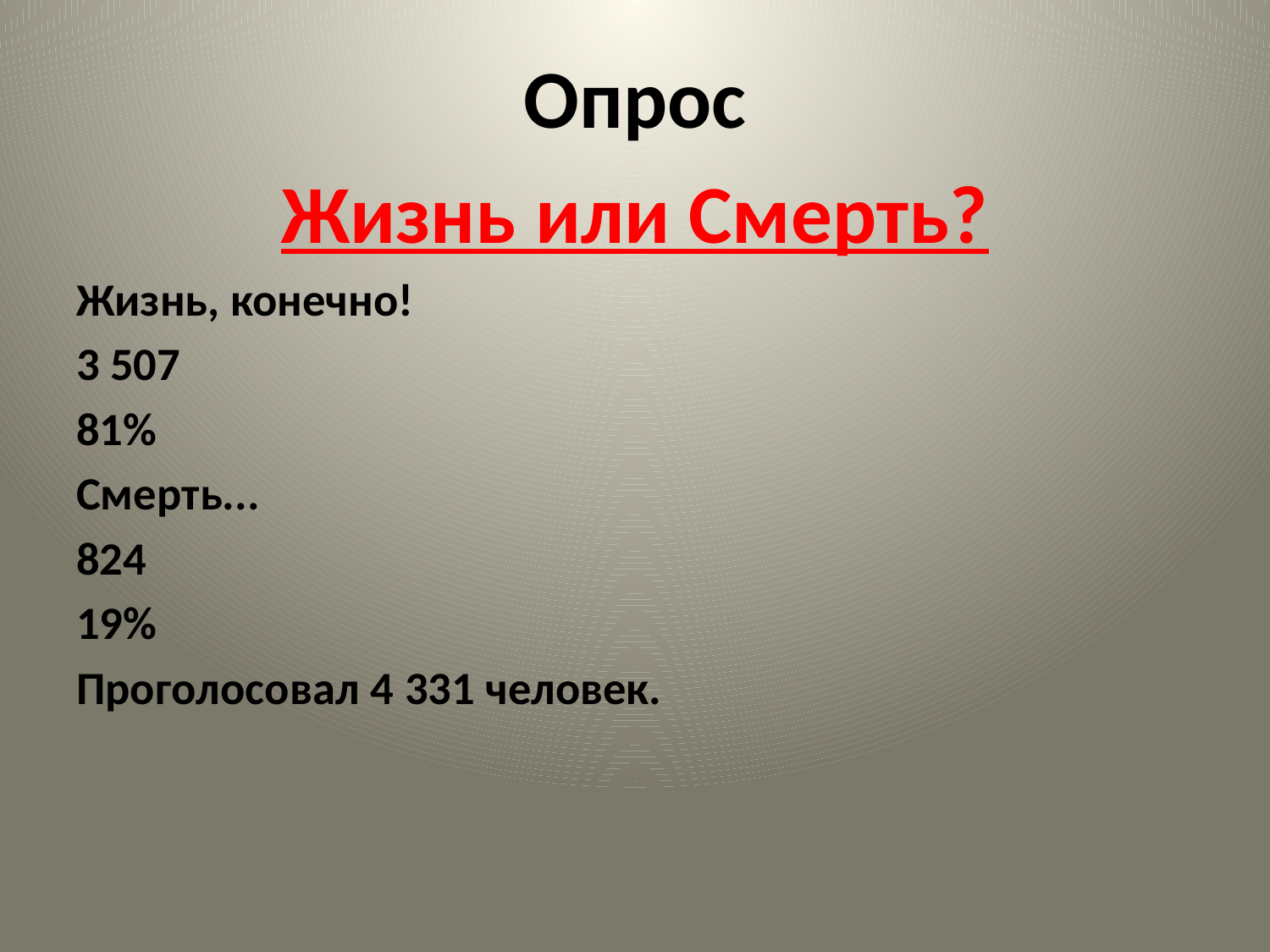

#
Опрос
Жизнь или Смерть?
Жизнь, конечно!
3 507
81%
Смерть...
824
19%
Проголосовал 4 331 человек.